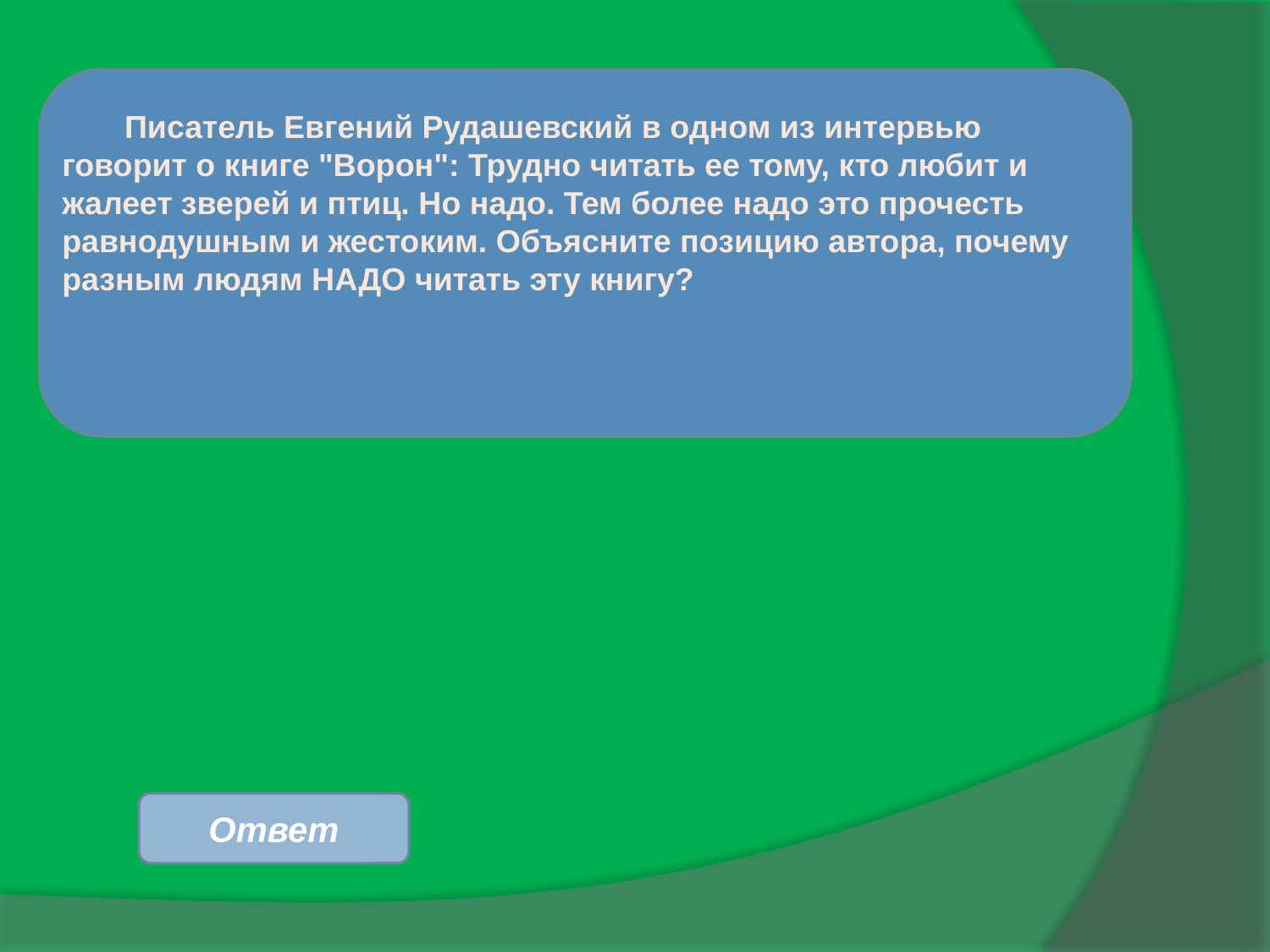

Писатель Евгений Рудашевский в одном из интервью говорит о книге "Ворон": Трудно читать ее тому, кто любит и жалеет зверей и птиц. Но надо. Тем более надо это прочесть равнодушным и жестоким. Объясните позицию автора, почему разным людям НАДО читать эту книгу?
Ответ